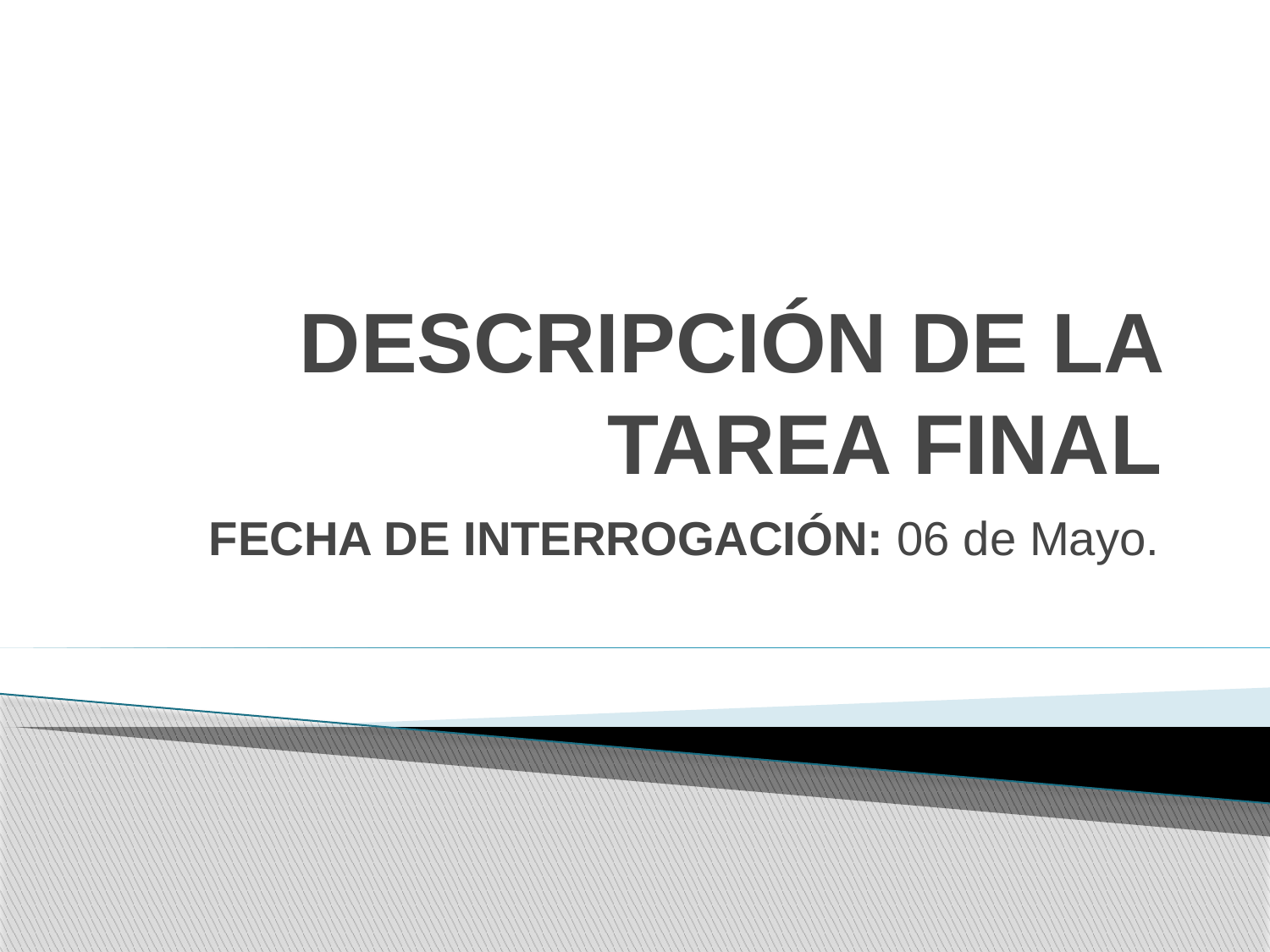

# DESCRIPCIÓN DE LA TAREA FINAL
FECHA DE INTERROGACIÓN: 06 de Mayo.